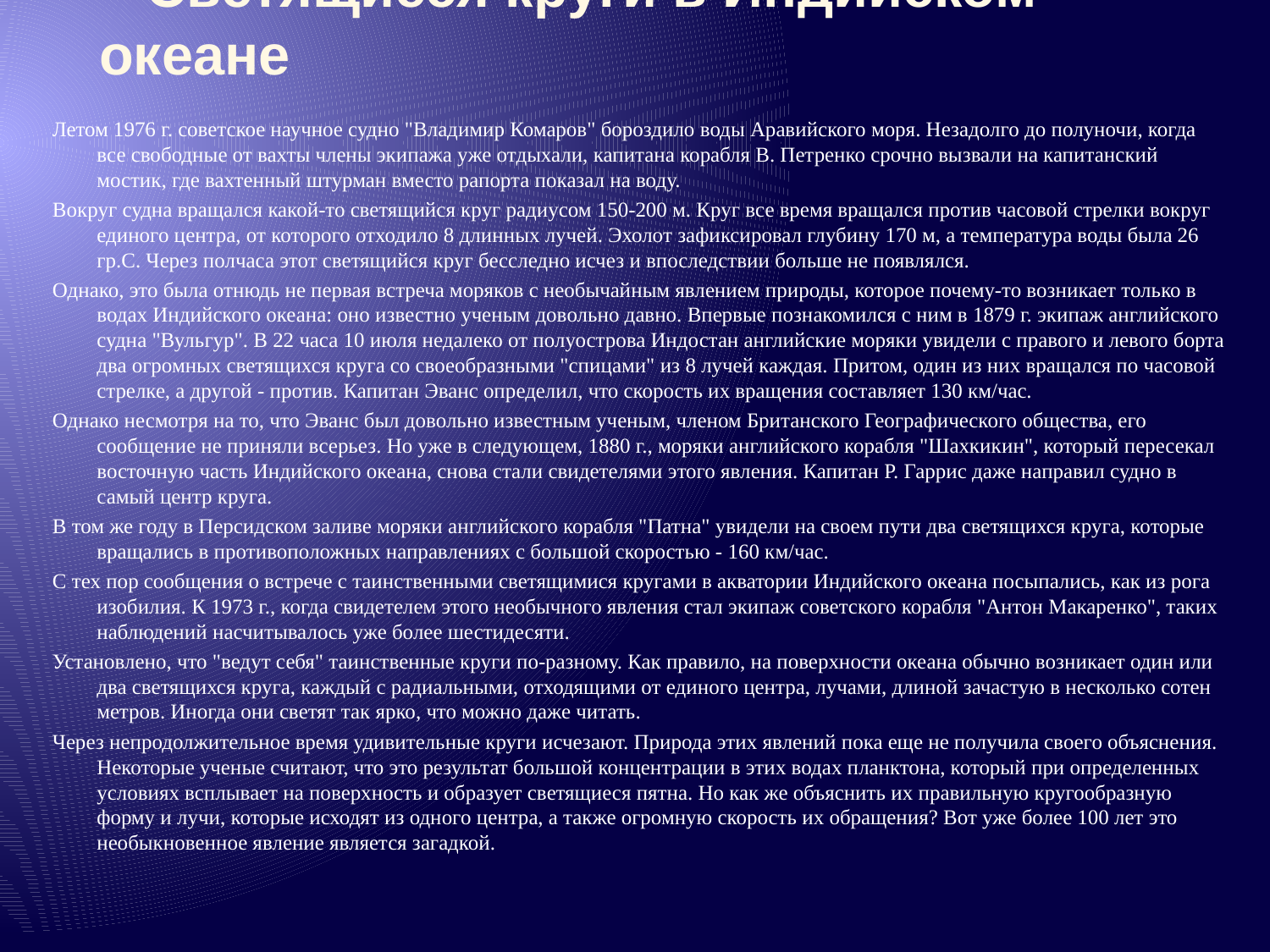

# Светящиеся круги в Индийском океане
Летом 1976 г. советское научное судно "Владимир Комаров" бороздило воды Аравийского моря. Незадолго до полуночи, когда все свободные от вахты члены экипажа уже отдыхали, капитана корабля В. Петренко срочно вызвали на капитанский мостик, где вахтенный штурман вместо рапорта показал на воду.
Вокруг судна вращался какой-то светящийся круг радиусом 150-200 м. Круг все время вращался против часовой стрелки вокруг единого центра, от которого отходило 8 длинных лучей. Эхолот зафиксировал глубину 170 м, а температура воды была 26 гр.С. Через полчаса этот светящийся круг бесследно исчез и впоследствии больше не появлялся.
Однако, это была отнюдь не первая встреча моряков с необычайным явлением природы, которое почему-то возникает только в водах Индийского океана: оно известно ученым довольно давно. Впервые познакомился с ним в 1879 г. экипаж английского судна "Вульгур". В 22 часа 10 июля недалеко от полуострова Индостан английские моряки увидели с правого и левого борта два огромных светящихся круга со своеобразными "спицами" из 8 лучей каждая. Притом, один из них вращался по часовой стрелке, а другой - против. Капитан Эванс определил, что скорость их вращения составляет 130 км/час.
Однако несмотря на то, что Эванс был довольно известным ученым, членом Британского Географического общества, его сообщение не приняли всерьез. Но уже в следующем, 1880 г., моряки английского корабля "Шахкикин", который пересекал восточную часть Индийского океана, снова стали свидетелями этого явления. Капитан Р. Гаррис даже направил судно в самый центр круга.
В том же году в Персидском заливе моряки английского корабля "Патна" увидели на своем пути два светящихся круга, которые вращались в противоположных направлениях с большой скоростью - 160 км/час.
С тех пор сообщения о встрече с таинственными светящимися кругами в акватории Индийского океана посыпались, как из рога изобилия. К 1973 г., когда свидетелем этого необычного явления стал экипаж советского корабля "Антон Макаренко", таких наблюдений насчитывалось уже более шестидесяти.
Установлено, что "ведут себя" таинственные круги по-разному. Как правило, на поверхности океана обычно возникает один или два светящихся круга, каждый с радиальными, отходящими от единого центра, лучами, длиной зачастую в несколько сотен метров. Иногда они светят так ярко, что можно даже читать.
Через непродолжительное время удивительные круги исчезают. Природа этих явлений пока еще не получила своего объяснения. Некоторые ученые считают, что это результат большой концентрации в этих водах планктона, который при определенных условиях всплывает на поверхность и образует светящиеся пятна. Но как же объяснить их правильную кругообразную форму и лучи, которые исходят из одного центра, а также огромную скорость их обращения? Вот уже более 100 лет это необыкновенное явление является загадкой.